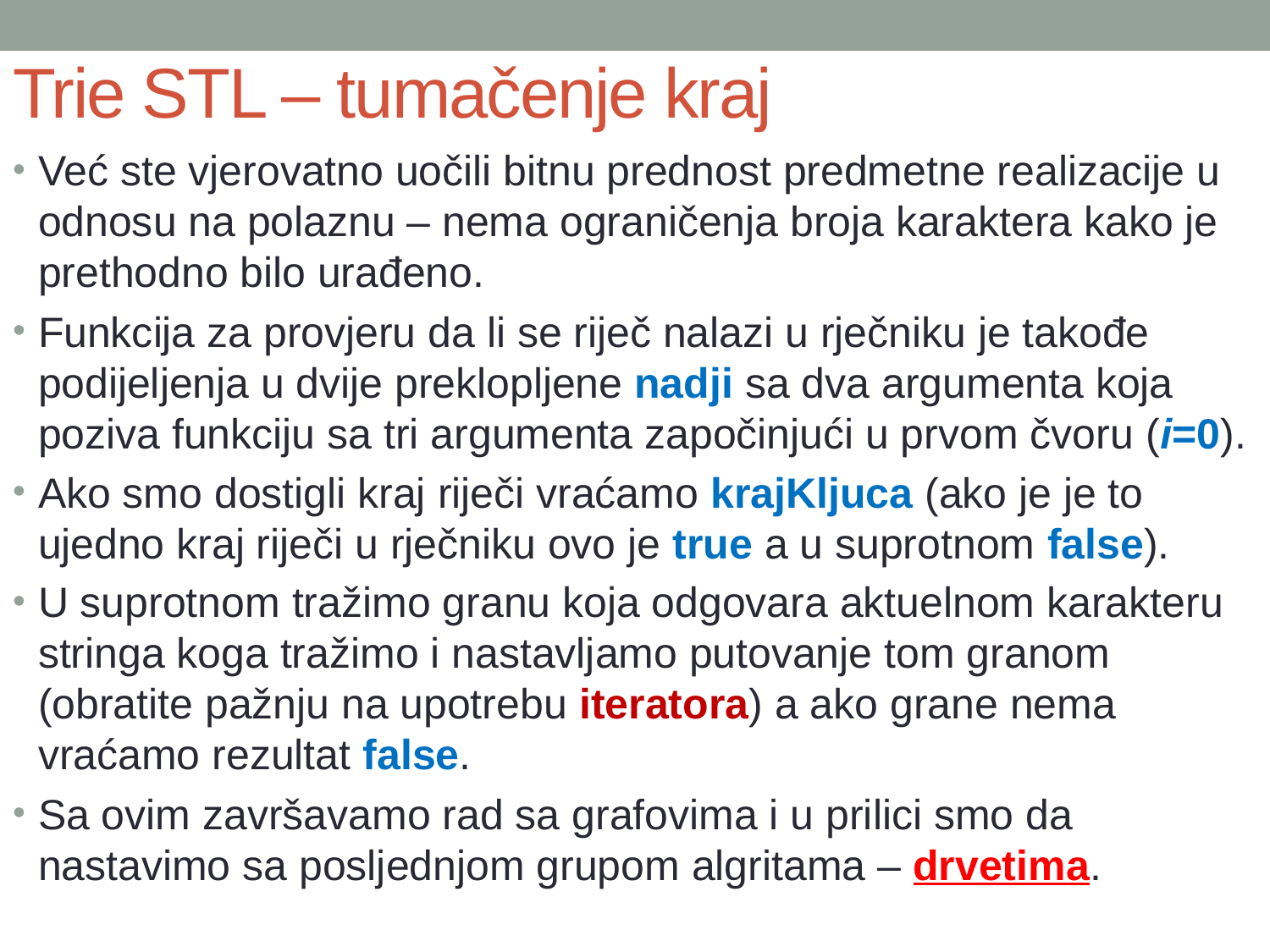

# Trie STL – tumačenje kraj
Već ste vjerovatno uočili bitnu prednost predmetne realizacije u odnosu na polaznu – nema ograničenja broja karaktera kako je prethodno bilo urađeno.
Funkcija za provjeru da li se riječ nalazi u rječniku je takođe podijeljenja u dvije preklopljene nadji sa dva argumenta koja poziva funkciju sa tri argumenta započinjući u prvom čvoru (i=0).
Ako smo dostigli kraj riječi vraćamo krajKljuca (ako je je to ujedno kraj riječi u rječniku ovo je true a u suprotnom false).
U suprotnom tražimo granu koja odgovara aktuelnom karakteru stringa koga tražimo i nastavljamo putovanje tom granom (obratite pažnju na upotrebu iteratora) a ako grane nema vraćamo rezultat false.
Sa ovim završavamo rad sa grafovima i u prilici smo da nastavimo sa posljednjom grupom algritama – drvetima.